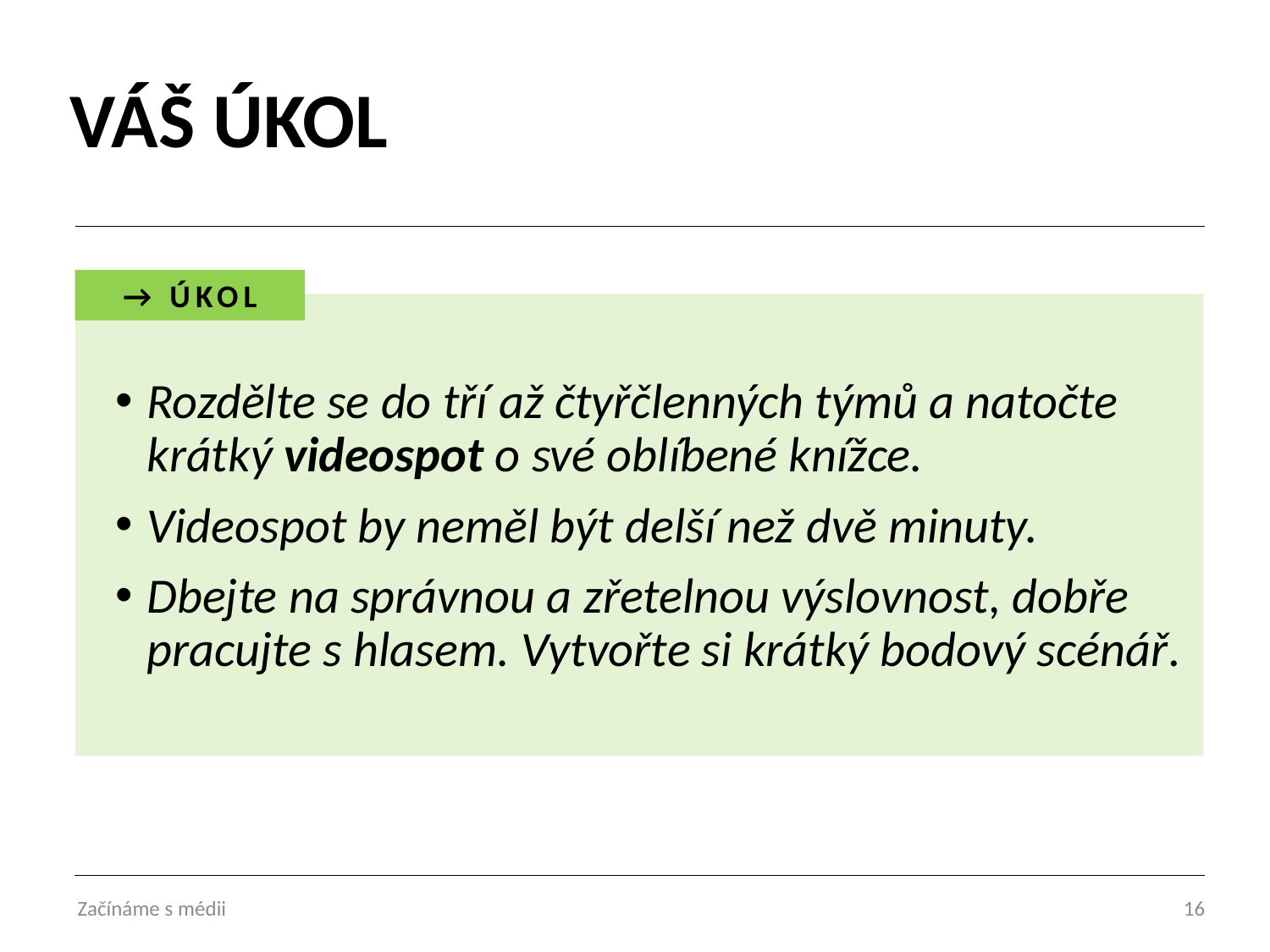

# VÁŠ ÚKOL
→ ÚKOL

Rozdělte se do tří až čtyřčlenných týmů a natočte krátký videospot o své oblíbené knížce.
Videospot by neměl být delší než dvě minuty.
Dbejte na správnou a zřetelnou výslovnost, dobře pracujte s hlasem. Vytvořte si krátký bodový scénář.

Začínáme s médii
16